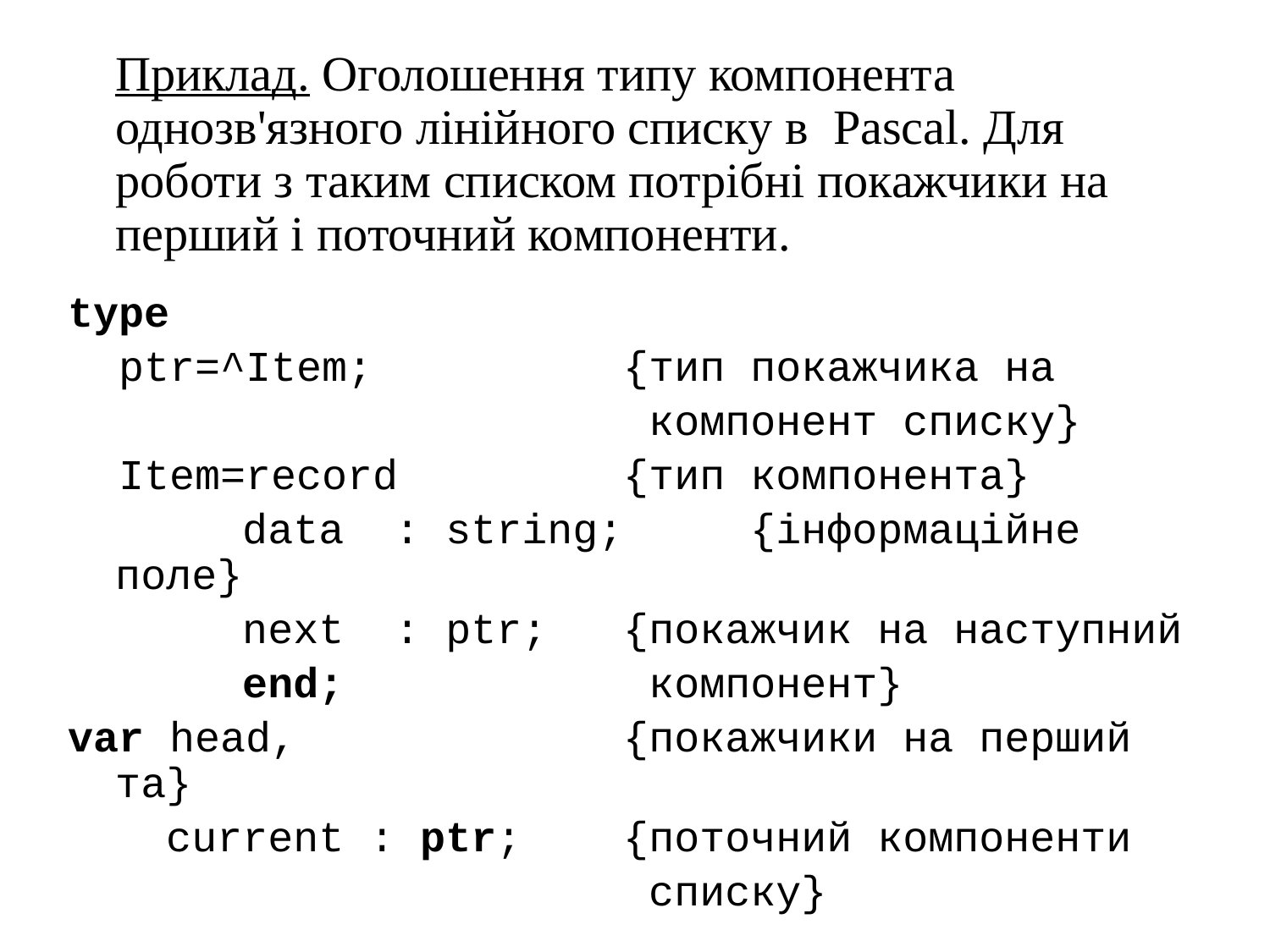

Приклад. Оголошення типу компонента однозв'язного лінійного списку в  Pascal. Для роботи з таким списком потрібні покажчики на перший і поточний компоненти.

type
  ptr=^Item; 		{тип покажчика на
					 компонент списку}
  Item=record		{тип компонента}
 		data  : string;	{інформаційне поле}
 		next  : ptr;	{покажчик на наступний
 		end;			 компонент}
var head,			{покажчики на перший та}
	  current : ptr;	{поточний компоненти
					 списку}